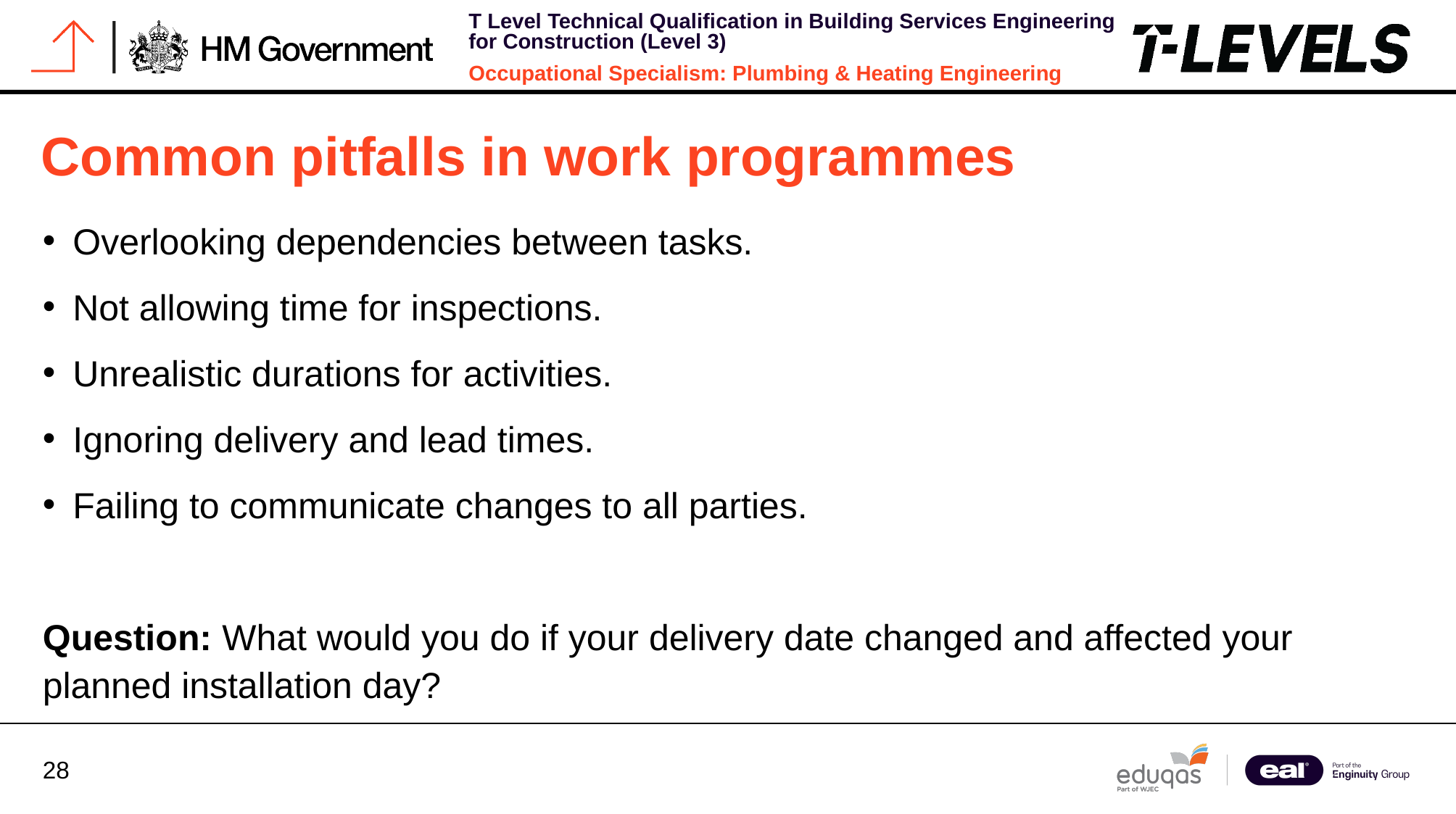

# Common pitfalls in work programmes
Overlooking dependencies between tasks.
Not allowing time for inspections.
Unrealistic durations for activities.
Ignoring delivery and lead times.
Failing to communicate changes to all parties.

Question: What would you do if your delivery date changed and affected your planned installation day?